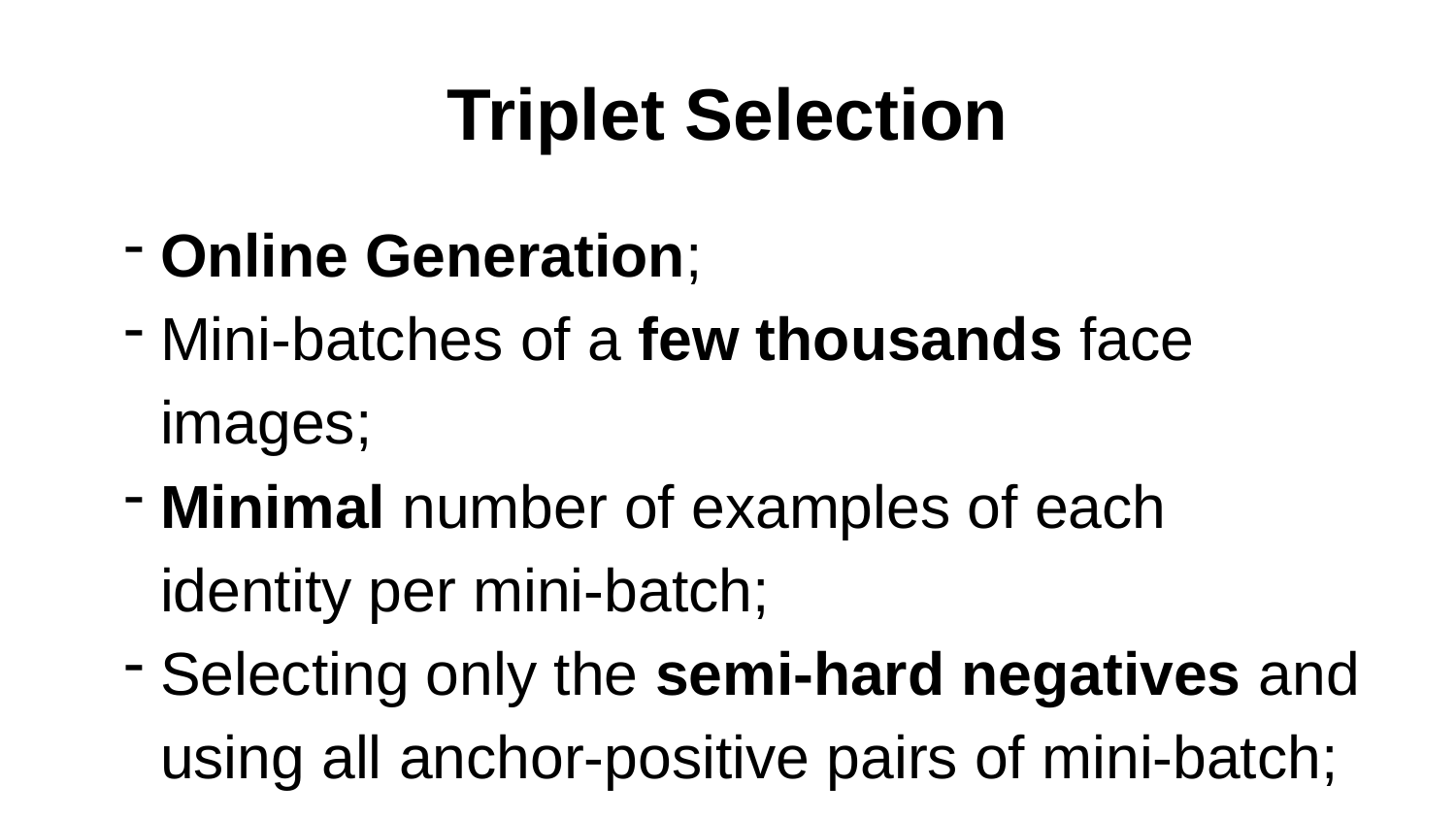

# Triplet Selection
Online Generation;
Mini-batches of a few thousands face images;
Minimal number of examples of each identity per mini-batch;
Selecting only the semi-hard negatives and using all anchor-positive pairs of mini-batch;